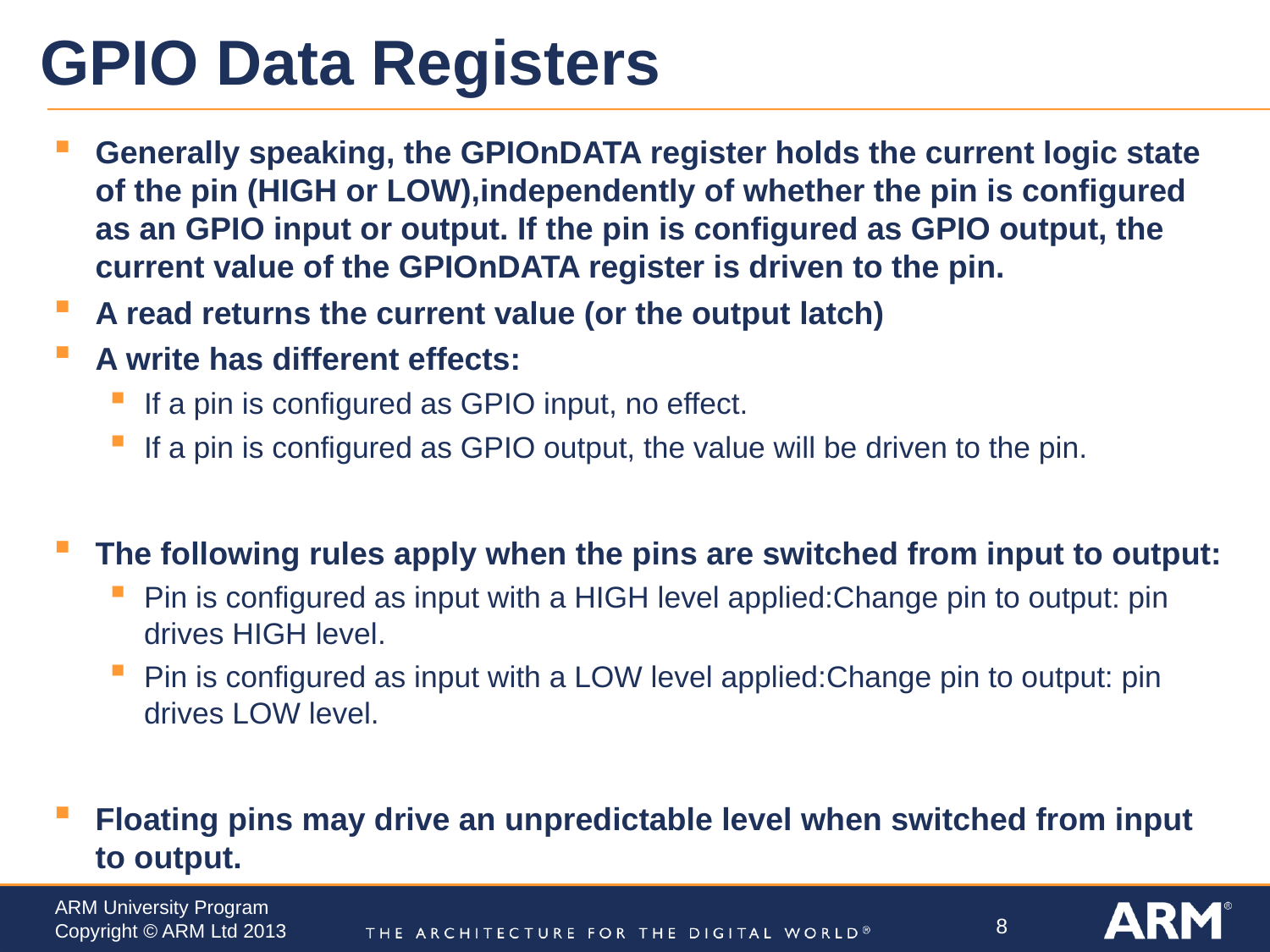

# GPIO Data Registers
Generally speaking, the GPIOnDATA register holds the current logic state of the pin (HIGH or LOW),independently of whether the pin is configured as an GPIO input or output. If the pin is configured as GPIO output, the current value of the GPIOnDATA register is driven to the pin.
A read returns the current value (or the output latch)
A write has different effects:
If a pin is configured as GPIO input, no effect.
If a pin is configured as GPIO output, the value will be driven to the pin.

The following rules apply when the pins are switched from input to output:
Pin is configured as input with a HIGH level applied:Change pin to output: pin drives HIGH level.
Pin is configured as input with a LOW level applied:Change pin to output: pin drives LOW level.

Floating pins may drive an unpredictable level when switched from input to output.